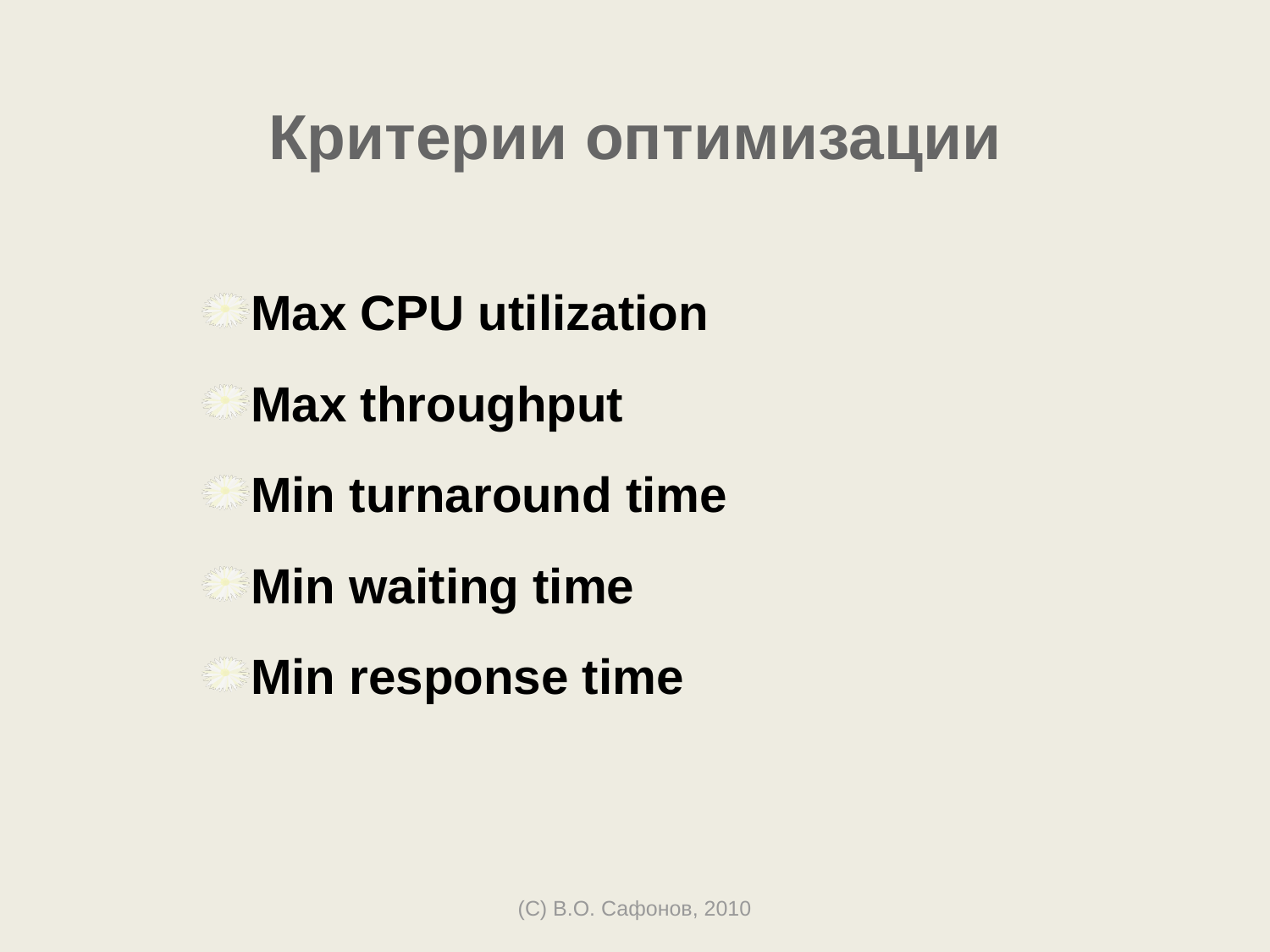

# Критерии оптимизации
Max CPU utilization
Max throughput
Min turnaround time
Min waiting time
Min response time

(C) В.О. Сафонов, 2010